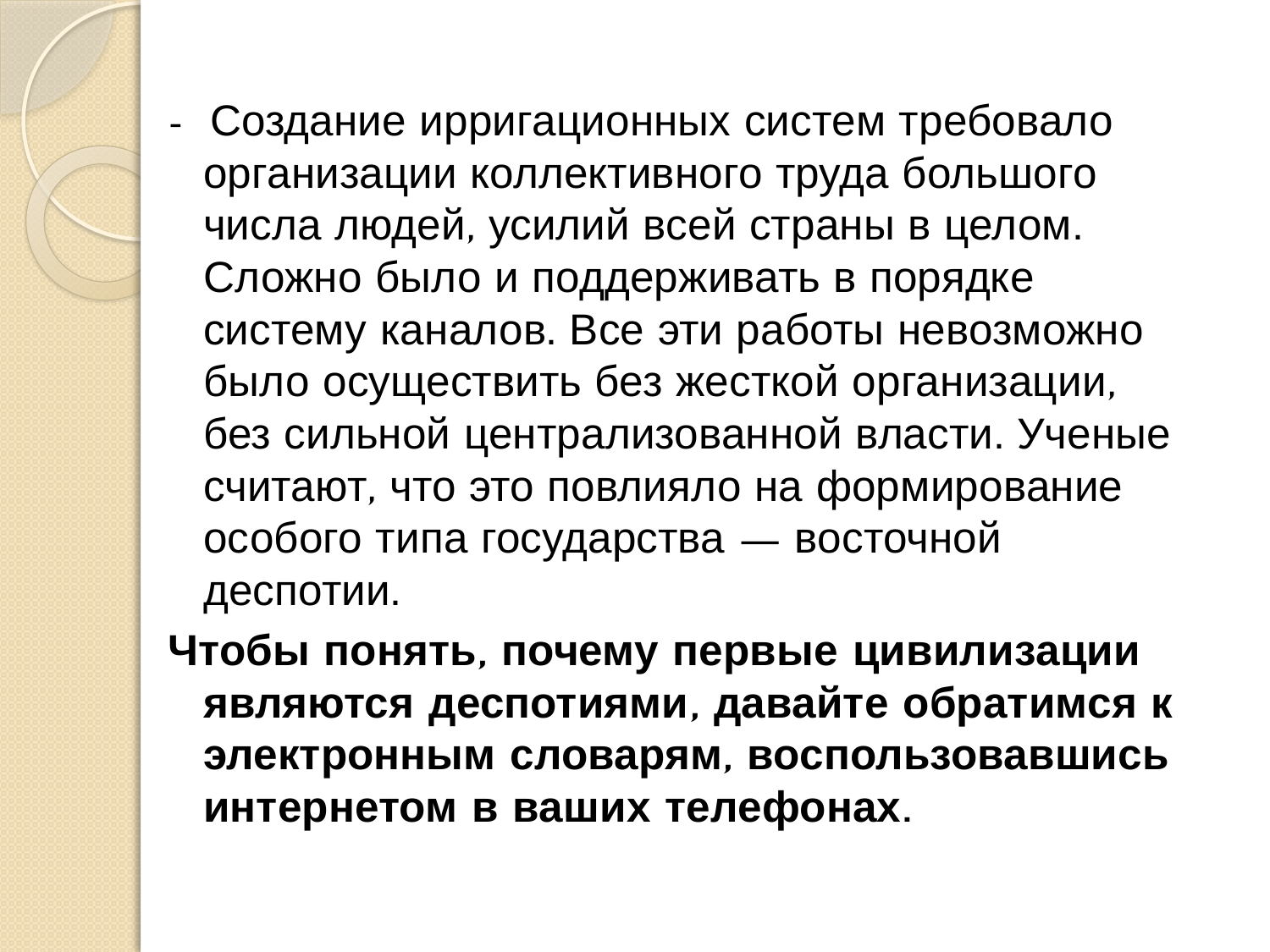

-  Создание ирригационных систем требовало организации коллективного труда большого числа людей, усилий всей страны в целом. Сложно было и поддерживать в порядке систему каналов. Все эти работы невозможно было осуществить без жесткой организации, без сильной централизованной власти. Ученые считают, что это повлияло на формирование особого типа государства — восточной деспотии.
Чтобы понять, почему первые цивилизации являются деспотиями, давайте обратимся к электронным словарям, воспользовавшись интернетом в ваших телефонах.